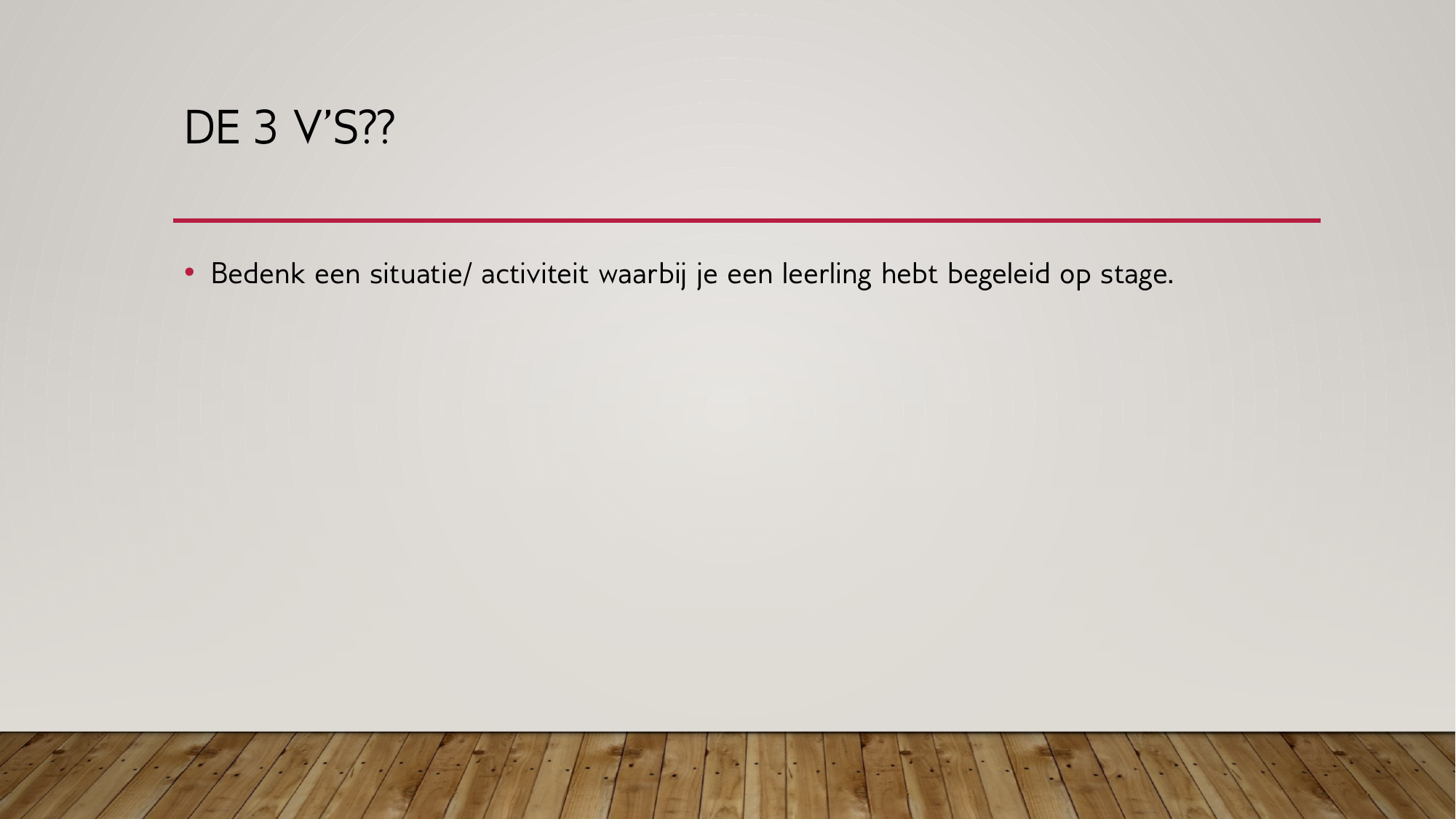

# De 3 V’s??
Bedenk een situatie/ activiteit waarbij je een leerling hebt begeleid op stage.